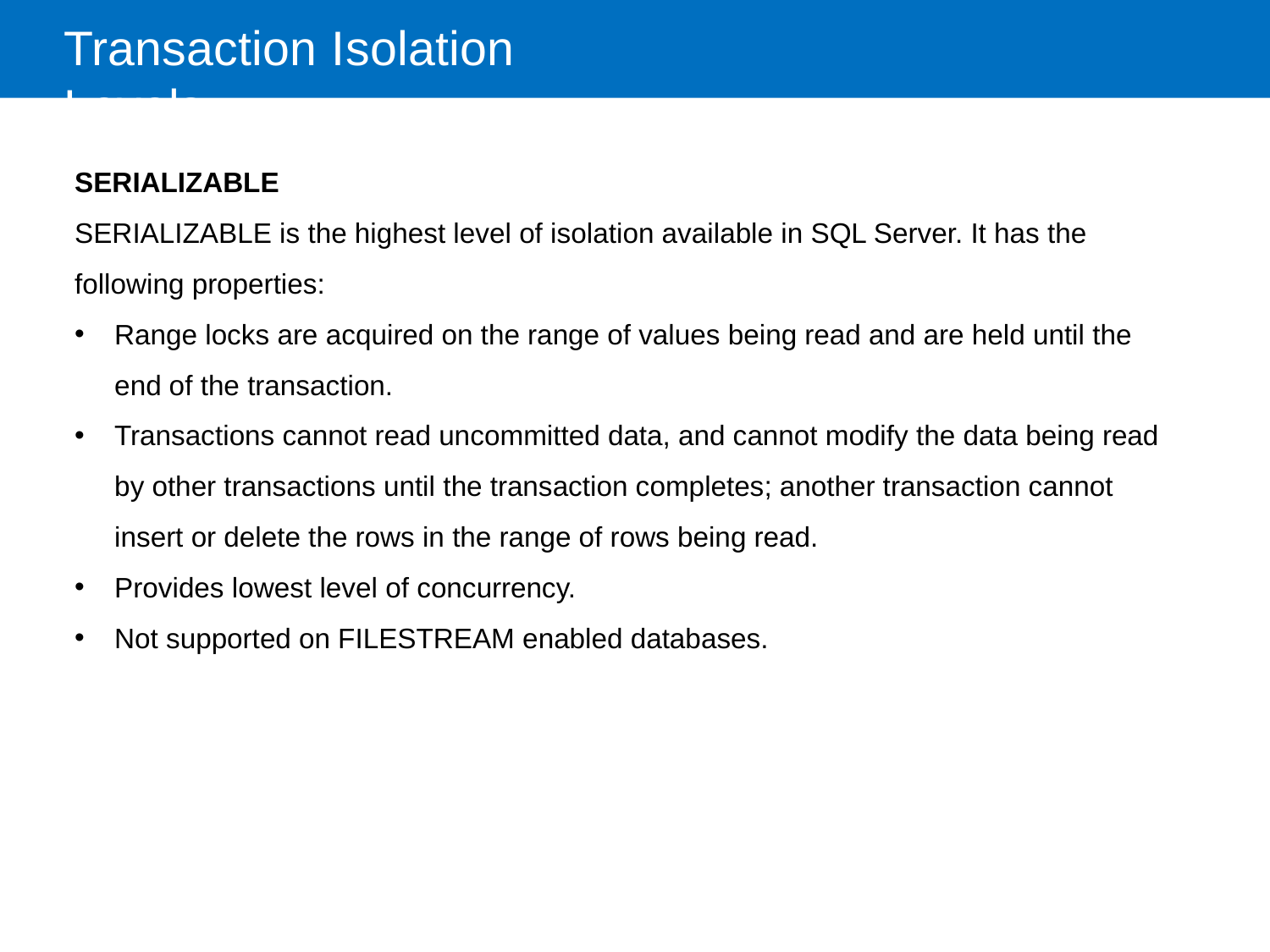

# Transaction Isolation Levels
SERIALIZABLE
SERIALIZABLE is the highest level of isolation available in SQL Server. It has the following properties:
Range locks are acquired on the range of values being read and are held until the end of the transaction.
Transactions cannot read uncommitted data, and cannot modify the data being read by other transactions until the transaction completes; another transaction cannot insert or delete the rows in the range of rows being read.
Provides lowest level of concurrency.
Not supported on FILESTREAM enabled databases.